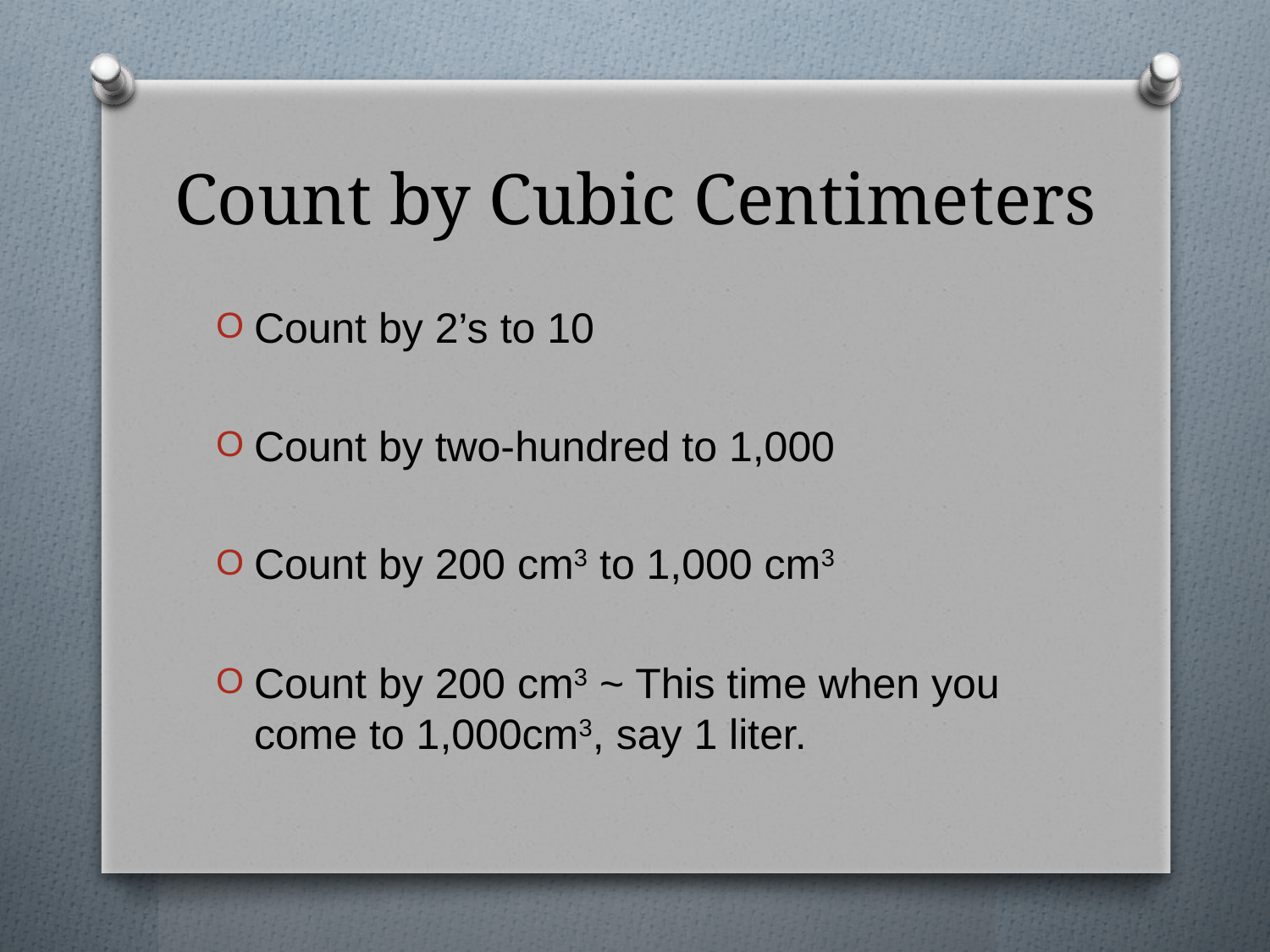

# Count by Cubic Centimeters
Count by 2’s to 10

Count by two-hundred to 1,000

Count by 200 cm3 to 1,000 cm3

Count by 200 cm3 ~ This time when you come to 1,000cm3, say 1 liter.